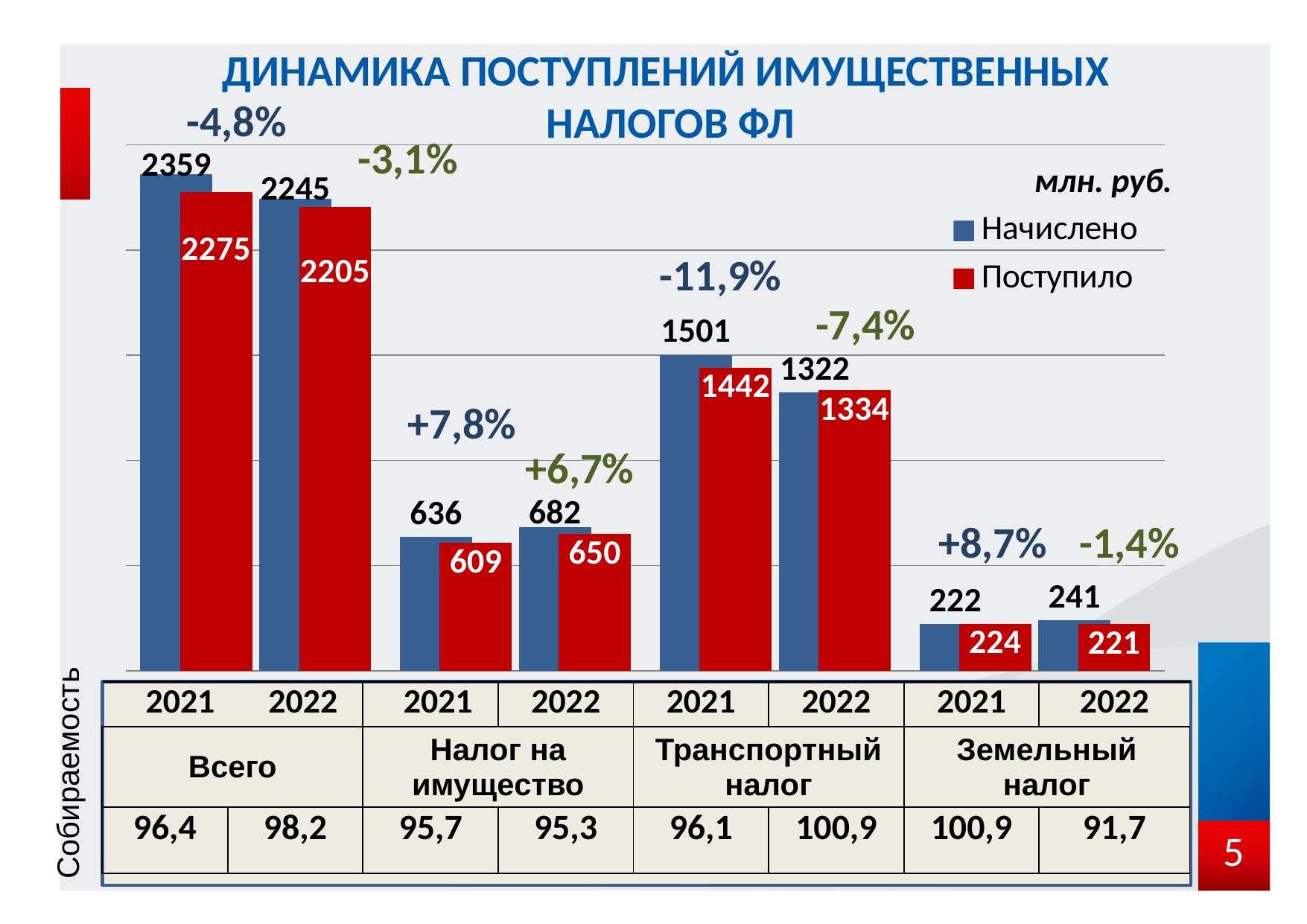

# ДИНАМИКА ПОСТУПЛЕНИЙ ИМУЩЕСТВЕННЫХ НАЛОГОВ ФЛ
-4,8%

### Chart

| Category | Начислено  | Поступило | Поступило 20212 | Начислено 2022 г. | Поступило 2022 г. |
|---|---|---|---|---|---|
| Всего по имущественным налогам ФЛ | 2359.0 | 2275.0 | None | 2245.0 | 2205.0 |
| Налог на имущество ФЛ | 636.0 | 609.0 | None | 682.0 | 650.0 |
| Транспортный налог | 1501.0 | 1442.0 | None | 1322.0 | 1334.0 |
| Земельный налог | 222.0 | 224.0 | None | 241.0 | 221.0 |
-3,1%
млн. руб.
-11,9%
-7,4%
+7,8%
+6,7%
+8,7%
-1,4%
Собираемость
| 2021 | 2022 | 2021 | 2022 | 2021 | 2022 | 2021 | 2022 |
| --- | --- | --- | --- | --- | --- | --- | --- |
| Всего |  | Налог на имущество |  | Транспортный налог |  | Земельный налог |  |
| 96,4 | 98,2 | 95,7 | 95,3 | 96,1 | 100,9 | 100,9 | 91,7 |

5